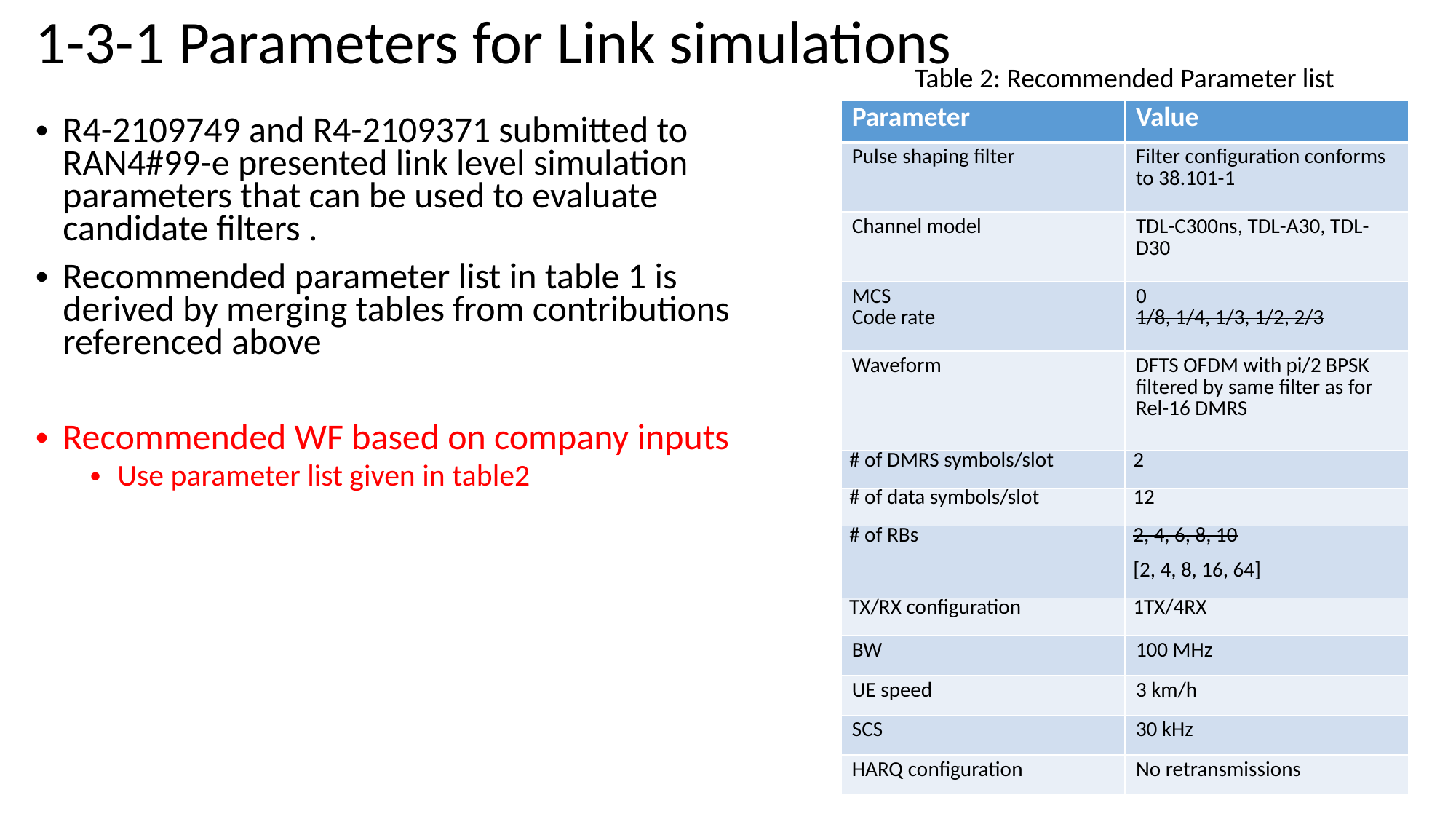

# 1-3-1 Parameters for Link simulations
Table 2: Recommended Parameter list
| Parameter | Value |
| --- | --- |
| Pulse shaping filter | Filter configuration conforms to 38.101-1 |
| Channel model | TDL-C300ns, TDL-A30, TDL-D30 |
| MCS Code rate | 0 1/8, 1/4, 1/3, 1/2, 2/3 |
| Waveform | DFTS OFDM with pi/2 BPSK filtered by same filter as for Rel-16 DMRS |
| # of DMRS symbols/slot | 2 |
| # of data symbols/slot | 12 |
| # of RBs | 2, 4, 6, 8, 10 [2, 4, 8, 16, 64] |
| TX/RX configuration | 1TX/4RX |
| BW | 100 MHz |
| UE speed | 3 km/h |
| SCS | 30 kHz |
| HARQ configuration | No retransmissions |
R4-2109749 and R4-2109371 submitted to RAN4#99-e presented link level simulation parameters that can be used to evaluate candidate filters .
Recommended parameter list in table 1 is derived by merging tables from contributions referenced above

Recommended WF based on company inputs
Use parameter list given in table2